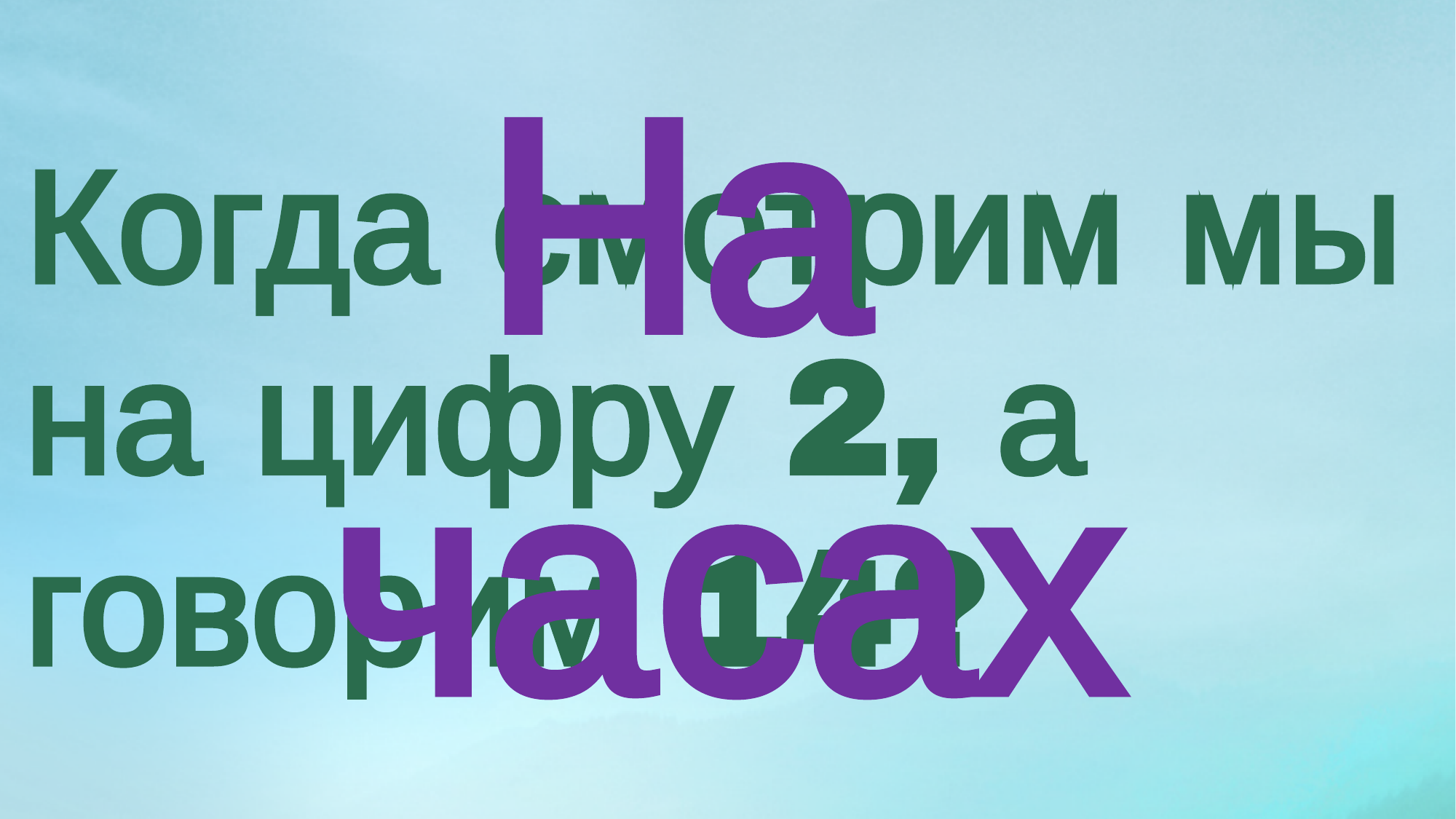

На
часах
Когда смотрим мы на цифру 2, а говорим 14?